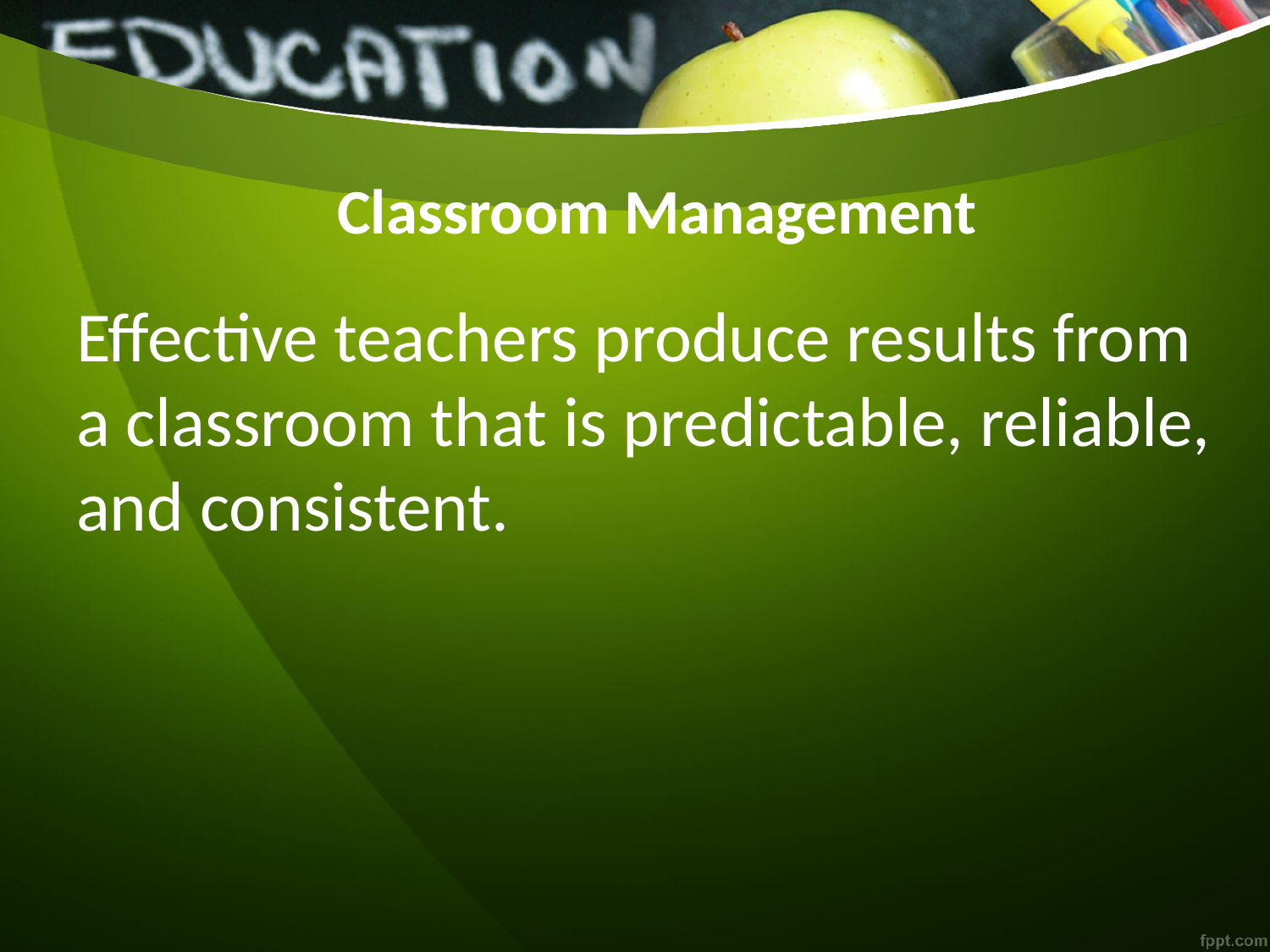

# Classroom Management

Effective teachers produce results from a classroom that is predictable, reliable, and consistent.